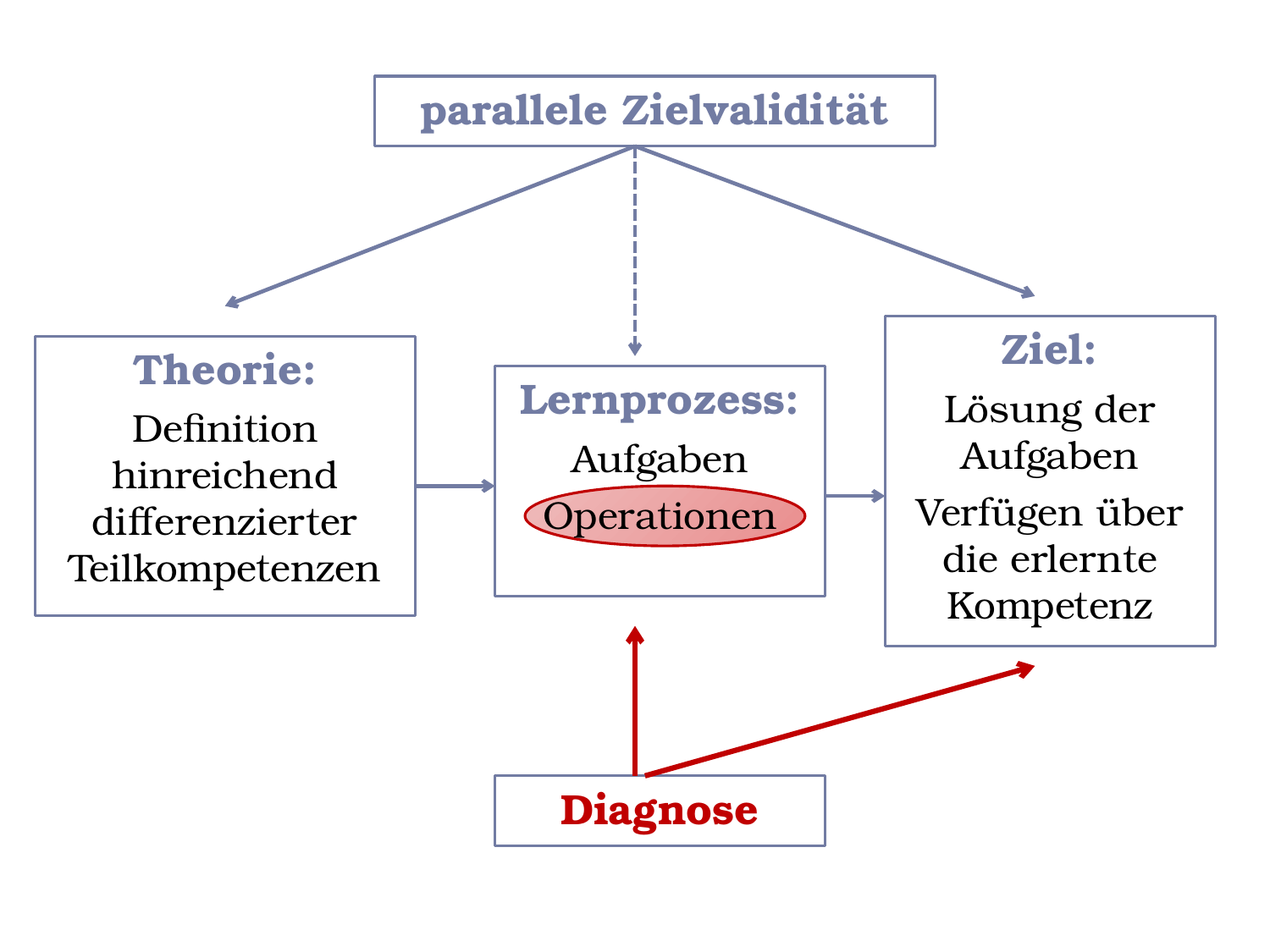

parallele Zielvalidität
Ziel:
Lösung der Aufgaben
Verfügen über die erlernte Kompetenz
Theorie:
Definition hinreichend differenzierter Teilkompetenzen
Lernprozess:
Aufgaben
Operationen

Diagnose
6